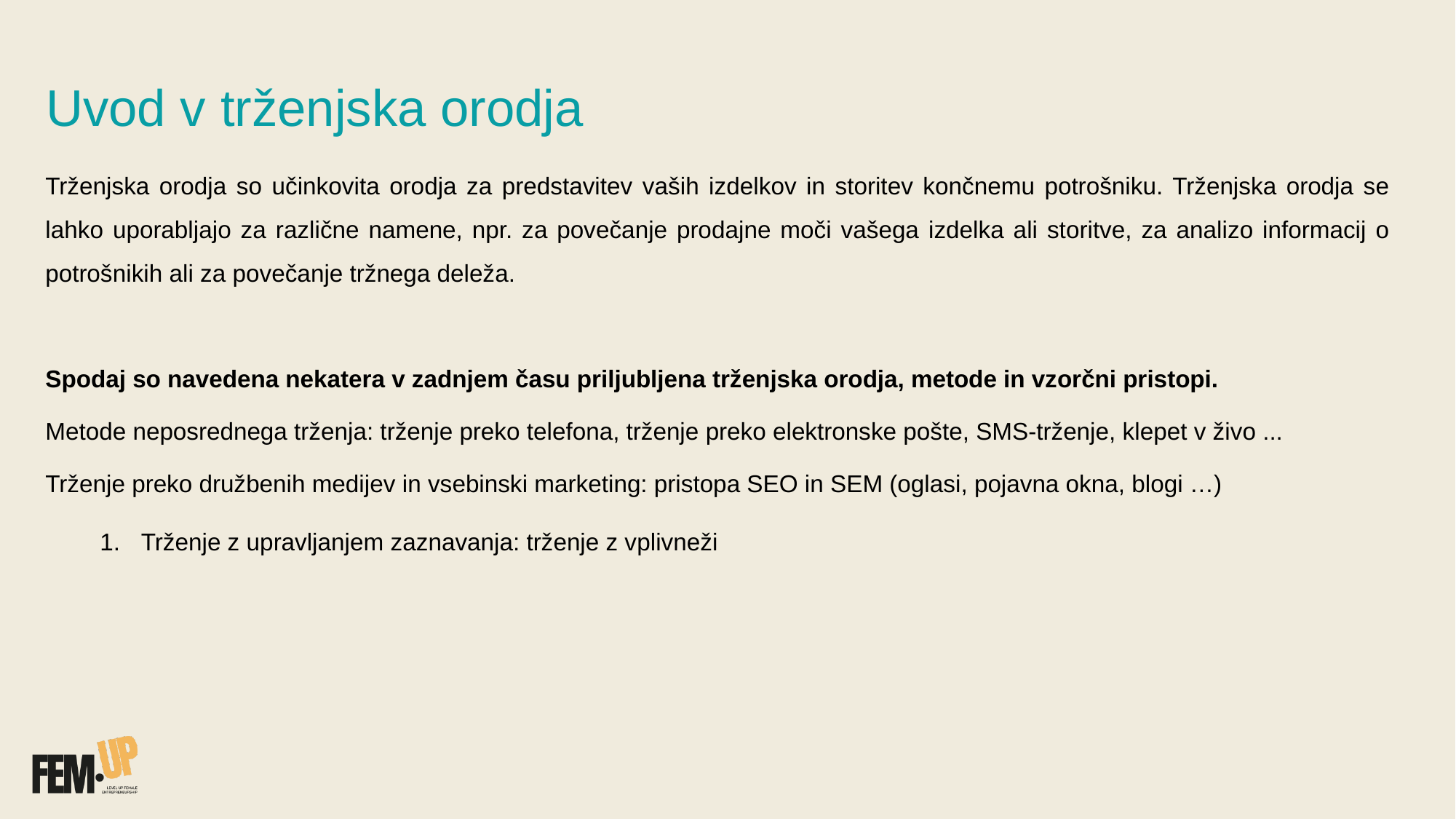

Uvod v trženjska orodja​
Trženjska orodja so učinkovita orodja za predstavitev vaših izdelkov in storitev končnemu potrošniku. Trženjska orodja se lahko uporabljajo za različne namene, npr. za povečanje prodajne moči vašega izdelka ali storitve, za analizo informacij o potrošnikih ali za povečanje tržnega deleža.​

Spodaj so navedena nekatera v zadnjem času priljubljena trženjska orodja, metode in vzorčni pristopi.​
Metode neposrednega trženja: trženje preko telefona, trženje preko elektronske pošte, SMS-trženje, klepet v živo ...
Trženje preko družbenih medijev in vsebinski marketing: pristopa SEO in SEM (oglasi, pojavna okna, blogi …)
Trženje z upravljanjem zaznavanja: trženje z vplivneži​